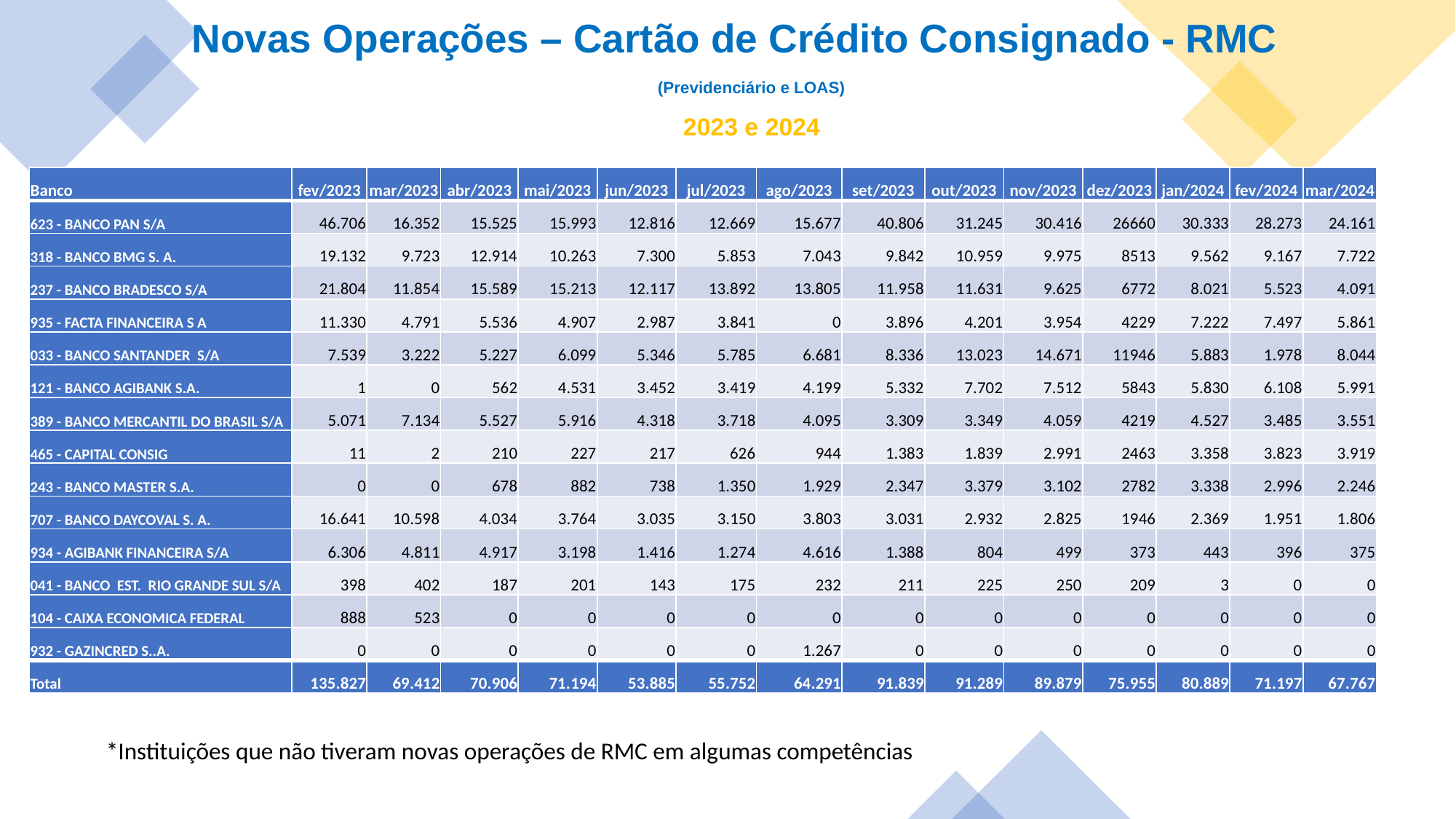

Novas Operações – Cartão de Crédito Consignado - RMC

(Previdenciário e LOAS)
2023 e 2024

| Banco | fev/2023 | mar/2023 | abr/2023 | mai/2023 | jun/2023 | jul/2023 | ago/2023 | set/2023 | out/2023 | nov/2023 | dez/2023 | jan/2024 | fev/2024 | mar/2024 |
| --- | --- | --- | --- | --- | --- | --- | --- | --- | --- | --- | --- | --- | --- | --- |
| 623 - BANCO PAN S/A | 46.706 | 16.352 | 15.525 | 15.993 | 12.816 | 12.669 | 15.677 | 40.806 | 31.245 | 30.416 | 26660 | 30.333 | 28.273 | 24.161 |
| 318 - BANCO BMG S. A. | 19.132 | 9.723 | 12.914 | 10.263 | 7.300 | 5.853 | 7.043 | 9.842 | 10.959 | 9.975 | 8513 | 9.562 | 9.167 | 7.722 |
| 237 - BANCO BRADESCO S/A | 21.804 | 11.854 | 15.589 | 15.213 | 12.117 | 13.892 | 13.805 | 11.958 | 11.631 | 9.625 | 6772 | 8.021 | 5.523 | 4.091 |
| 935 - FACTA FINANCEIRA S A | 11.330 | 4.791 | 5.536 | 4.907 | 2.987 | 3.841 | 0 | 3.896 | 4.201 | 3.954 | 4229 | 7.222 | 7.497 | 5.861 |
| 033 - BANCO SANTANDER S/A | 7.539 | 3.222 | 5.227 | 6.099 | 5.346 | 5.785 | 6.681 | 8.336 | 13.023 | 14.671 | 11946 | 5.883 | 1.978 | 8.044 |
| 121 - BANCO AGIBANK S.A. | 1 | 0 | 562 | 4.531 | 3.452 | 3.419 | 4.199 | 5.332 | 7.702 | 7.512 | 5843 | 5.830 | 6.108 | 5.991 |
| 389 - BANCO MERCANTIL DO BRASIL S/A | 5.071 | 7.134 | 5.527 | 5.916 | 4.318 | 3.718 | 4.095 | 3.309 | 3.349 | 4.059 | 4219 | 4.527 | 3.485 | 3.551 |
| 465 - CAPITAL CONSIG | 11 | 2 | 210 | 227 | 217 | 626 | 944 | 1.383 | 1.839 | 2.991 | 2463 | 3.358 | 3.823 | 3.919 |
| 243 - BANCO MASTER S.A. | 0 | 0 | 678 | 882 | 738 | 1.350 | 1.929 | 2.347 | 3.379 | 3.102 | 2782 | 3.338 | 2.996 | 2.246 |
| 707 - BANCO DAYCOVAL S. A. | 16.641 | 10.598 | 4.034 | 3.764 | 3.035 | 3.150 | 3.803 | 3.031 | 2.932 | 2.825 | 1946 | 2.369 | 1.951 | 1.806 |
| 934 - AGIBANK FINANCEIRA S/A | 6.306 | 4.811 | 4.917 | 3.198 | 1.416 | 1.274 | 4.616 | 1.388 | 804 | 499 | 373 | 443 | 396 | 375 |
| 041 - BANCO EST. RIO GRANDE SUL S/A | 398 | 402 | 187 | 201 | 143 | 175 | 232 | 211 | 225 | 250 | 209 | 3 | 0 | 0 |
| 104 - CAIXA ECONOMICA FEDERAL | 888 | 523 | 0 | 0 | 0 | 0 | 0 | 0 | 0 | 0 | 0 | 0 | 0 | 0 |
| 932 - GAZINCRED S..A. | 0 | 0 | 0 | 0 | 0 | 0 | 1.267 | 0 | 0 | 0 | 0 | 0 | 0 | 0 |
| Total | 135.827 | 69.412 | 70.906 | 71.194 | 53.885 | 55.752 | 64.291 | 91.839 | 91.289 | 89.879 | 75.955 | 80.889 | 71.197 | 67.767 |
*Instituições que não tiveram novas operações de RMC em algumas competências